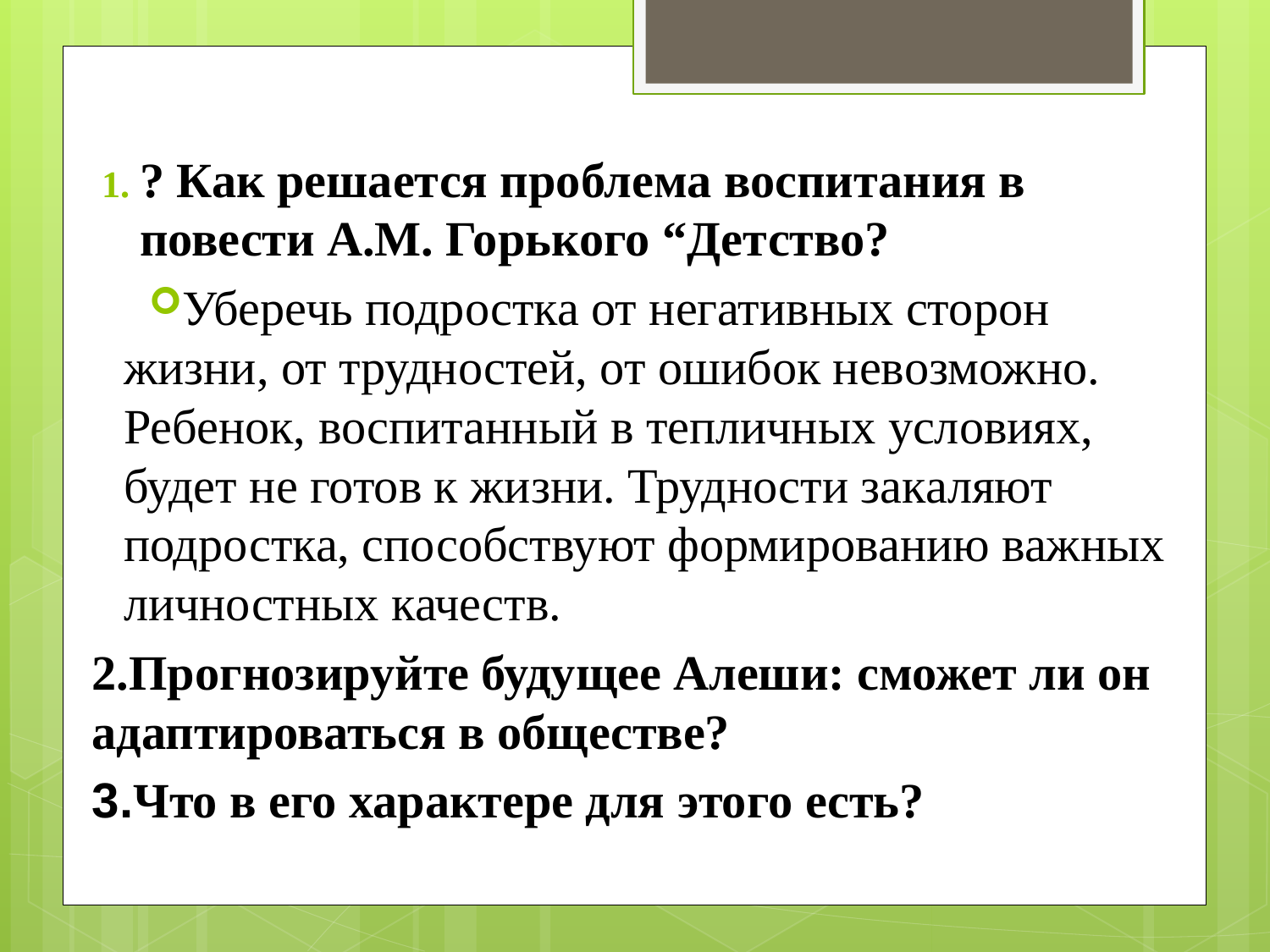

#
? Как решается проблема воспитания в повести А.М. Горького “Детство?
Уберечь подростка от негативных сторон жизни, от трудностей, от ошибок невозможно. Ребенок, воспитанный в тепличных условиях, будет не готов к жизни. Трудности закаляют подростка, способствуют формированию важных личностных качеств.
2.Прогнозируйте будущее Алеши: сможет ли он адаптироваться в обществе?
3.Что в его характере для этого есть?